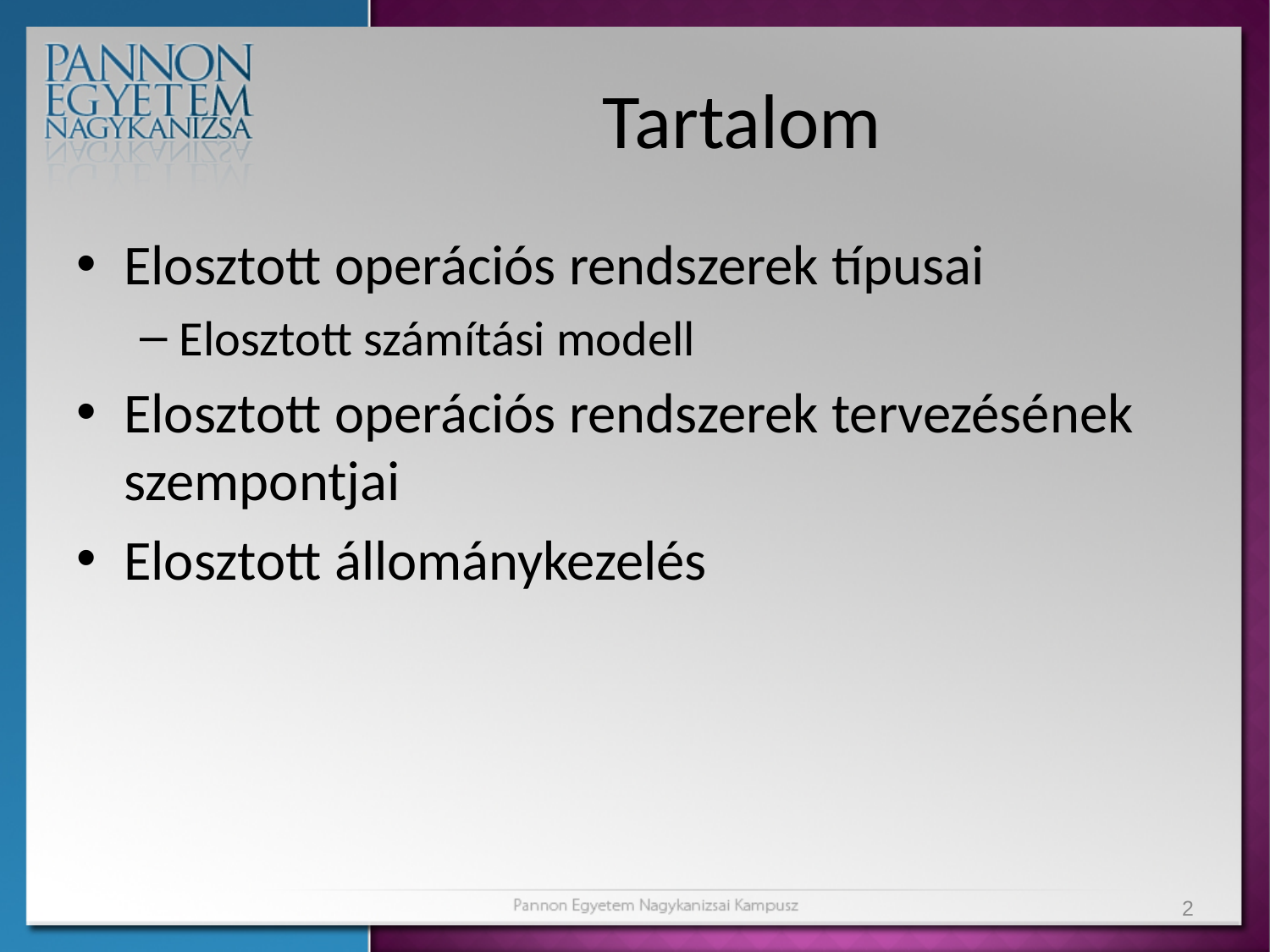

# Tartalom
Elosztott operációs rendszerek típusai
Elosztott számítási modell
Elosztott operációs rendszerek tervezésének szempontjai
Elosztott állománykezelés
2